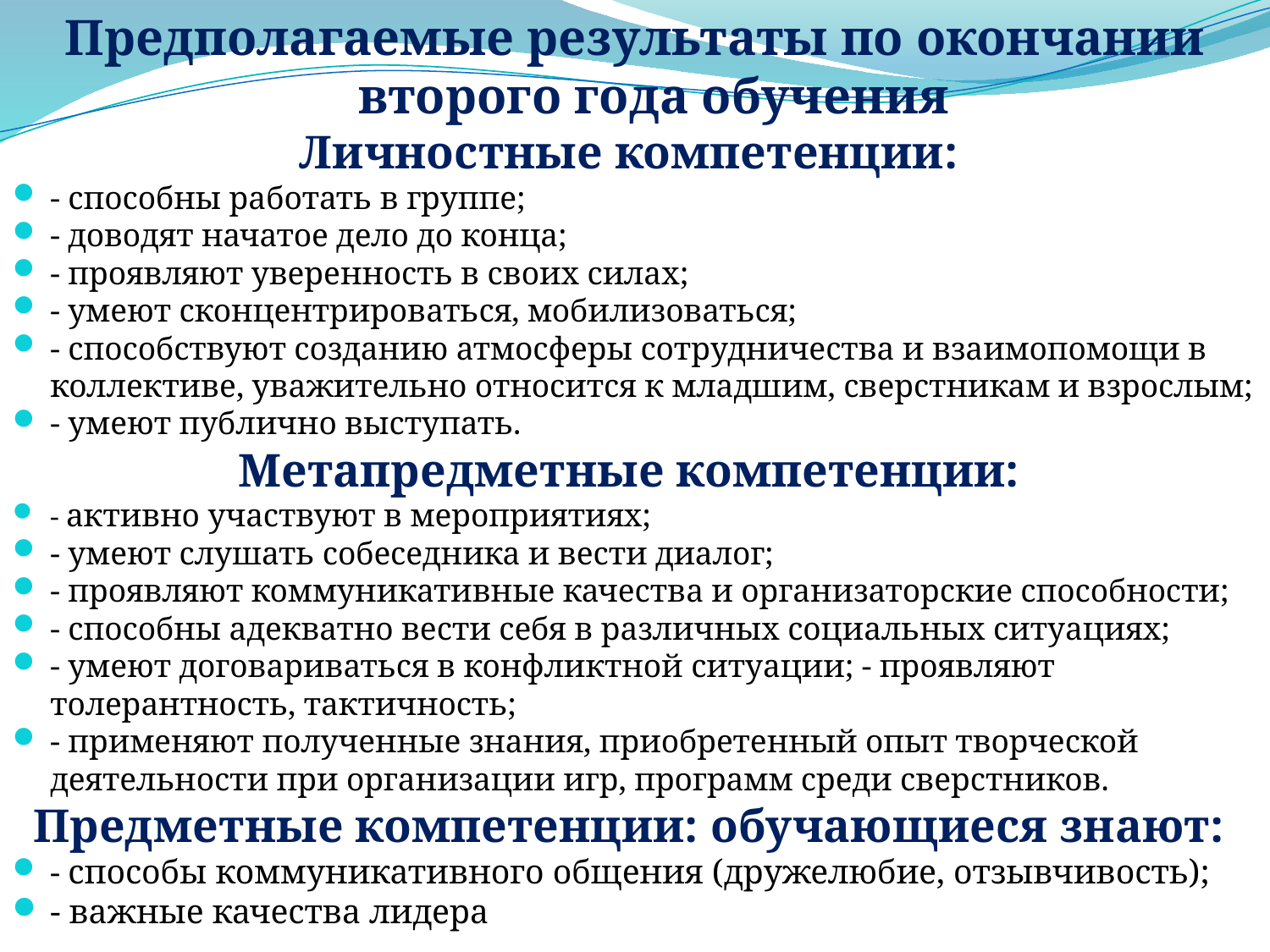

Предполагаемые результаты по окончании второго года обучения
Личностные компетенции:
- способны работать в группе;
- доводят начатое дело до конца;
- проявляют уверенность в своих силах;
- умеют сконцентрироваться, мобилизоваться;
- способствуют созданию атмосферы сотрудничества и взаимопомощи в коллективе, уважительно относится к младшим, сверстникам и взрослым;
- умеют публично выступать.
Метапредметные компетенции:
- активно участвуют в мероприятиях;
- умеют слушать собеседника и вести диалог;
- проявляют коммуникативные качества и организаторские способности;
- способны адекватно вести себя в различных социальных ситуациях;
- умеют договариваться в конфликтной ситуации; - проявляют толерантность, тактичность;
- применяют полученные знания, приобретенный опыт творческой деятельности при организации игр, программ среди сверстников.
Предметные компетенции: обучающиеся знают:
- способы коммуникативного общения (дружелюбие, отзывчивость);
- важные качества лидера